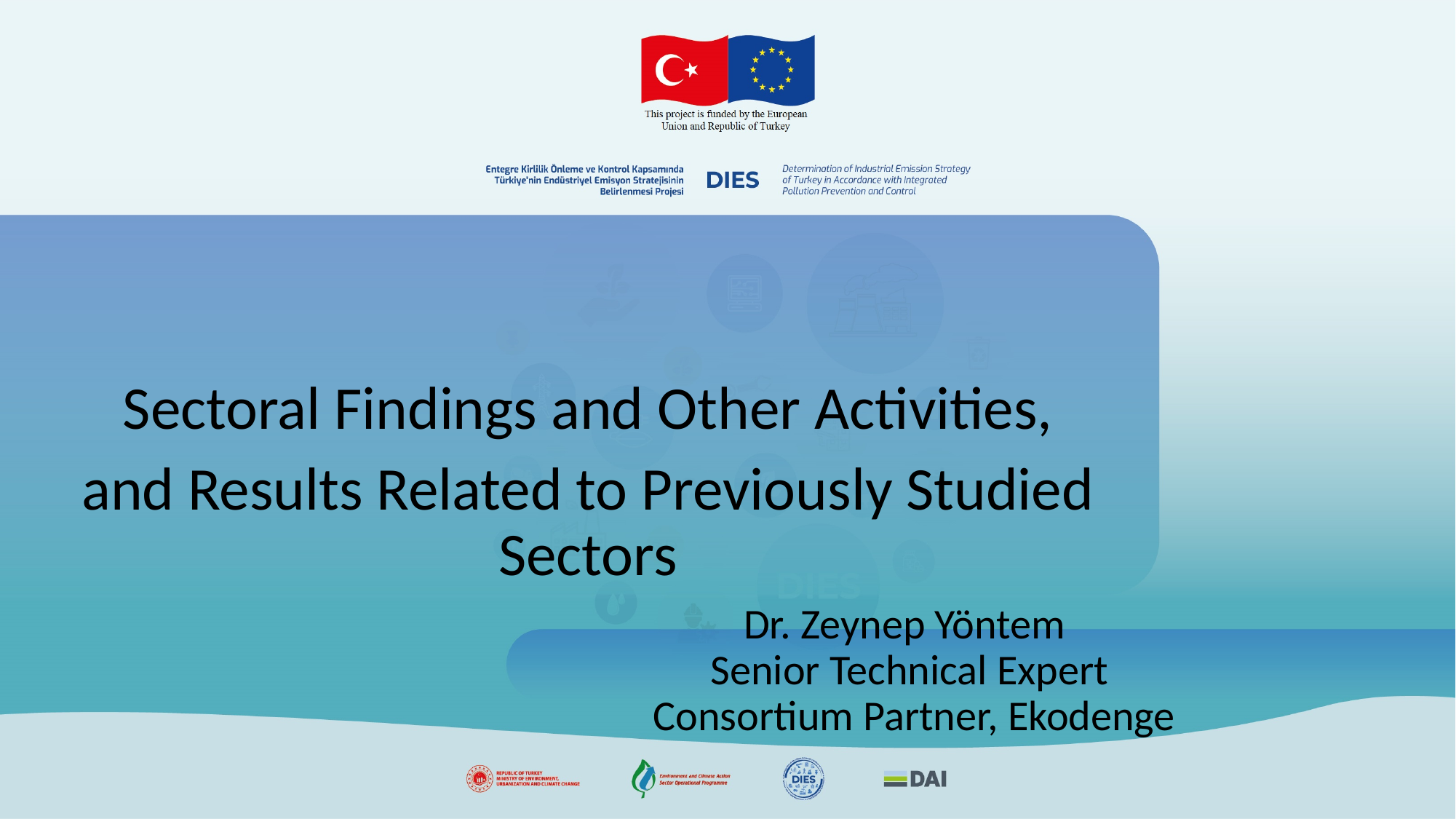

Sectoral Findings and Other Activities,
and Results Related to Previously Studied Sectors
# Dr. Zeynep Yöntem Senior Technical Expert Consortium Partner, Ekodenge